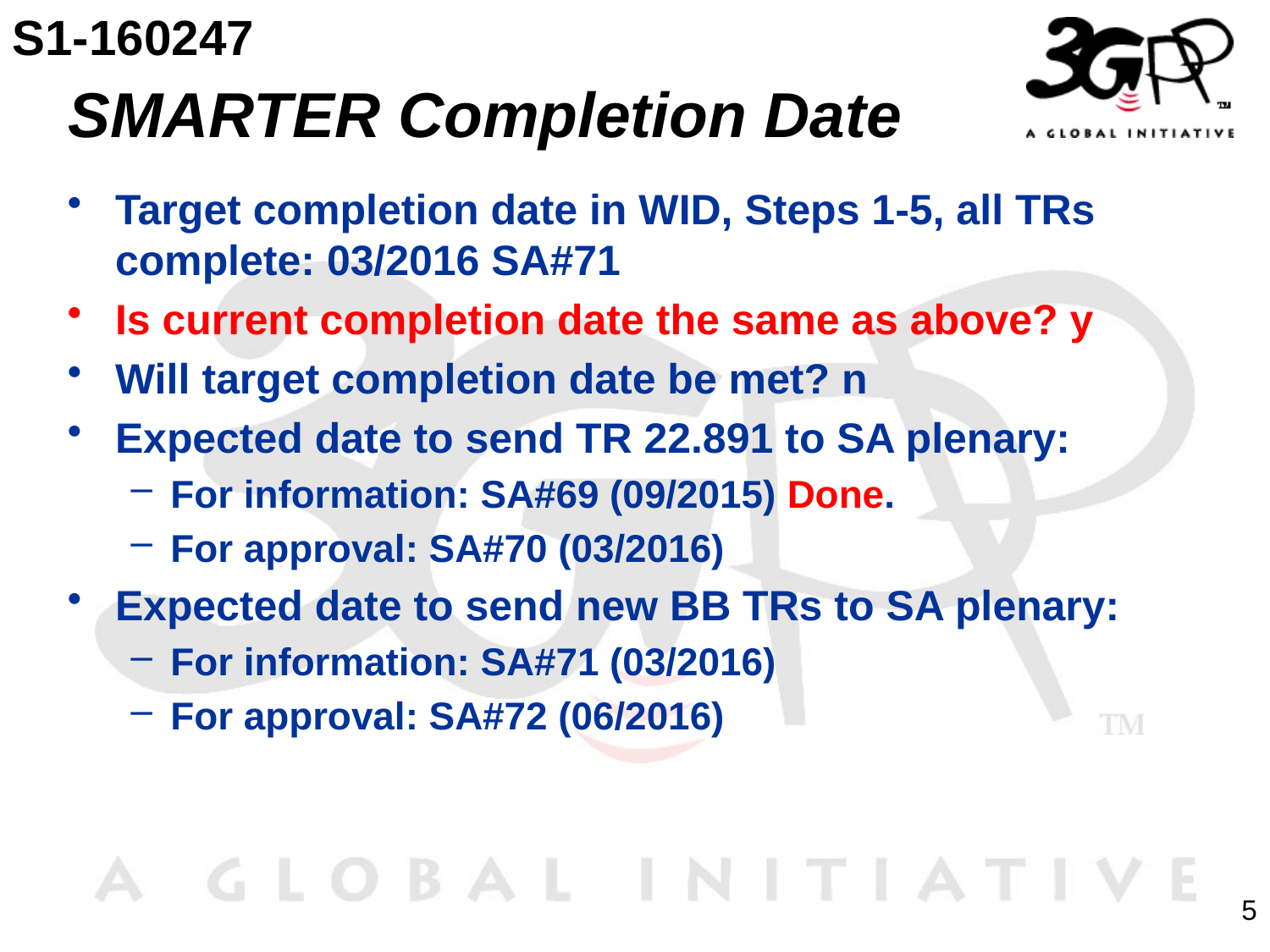

S1-160247
# SMARTER Completion Date
Target completion date in WID, Steps 1-5, all TRs complete: 03/2016 SA#71
Is current completion date the same as above? y
Will target completion date be met? n
Expected date to send TR 22.891 to SA plenary:
For information: SA#69 (09/2015) Done.
For approval: SA#70 (03/2016)
Expected date to send new BB TRs to SA plenary:
For information: SA#71 (03/2016)
For approval: SA#72 (06/2016)

5